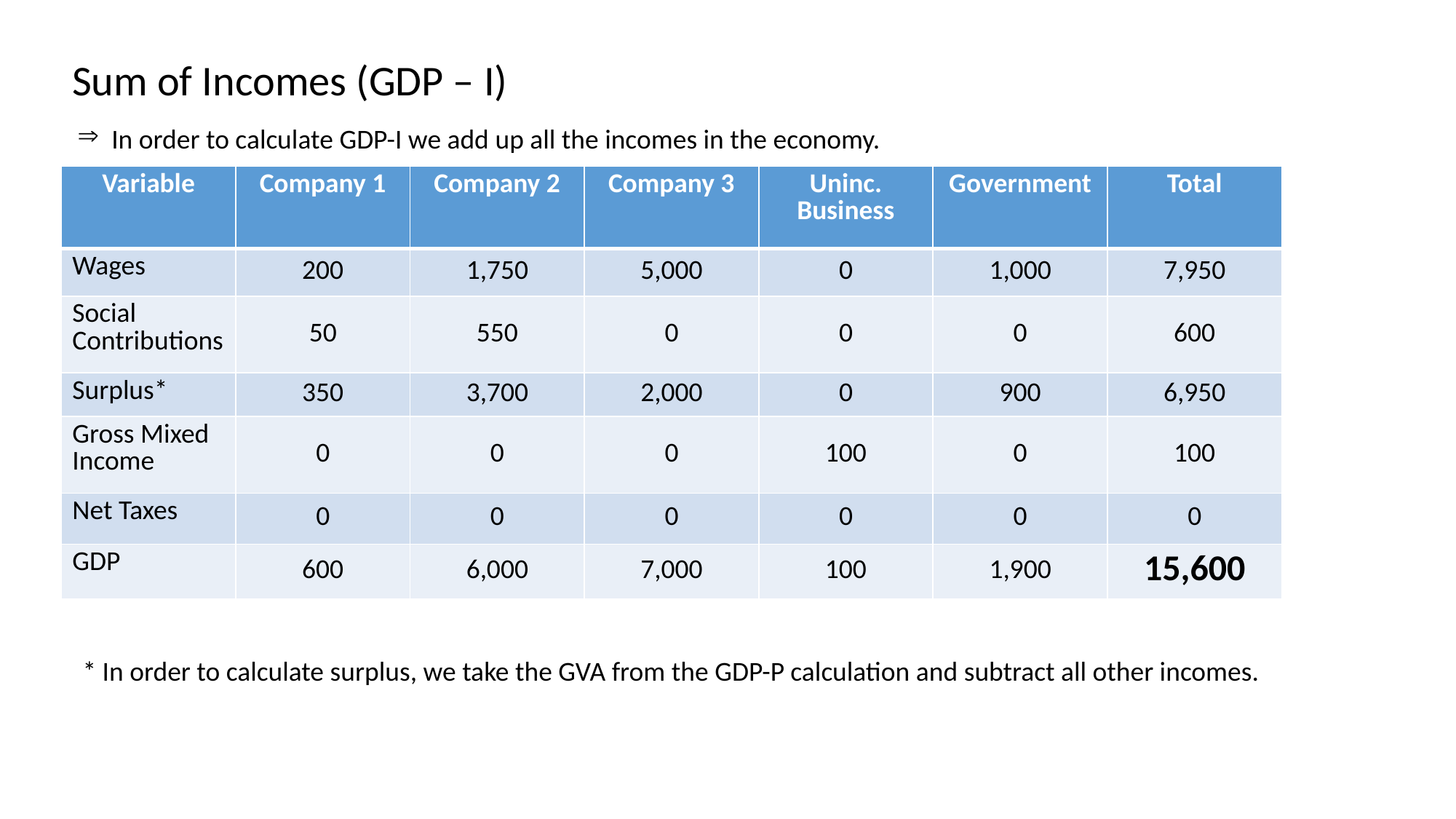

Sum of Incomes (GDP – I)

In order to calculate GDP-I we add up all the incomes in the economy.

| Variable | Company 1 | Company 2 | Company 3 | Uninc. Business | Government | Total |
| --- | --- | --- | --- | --- | --- | --- |
| Wages | 200 | 1,750 | 5,000 | 0 | 1,000 | 7,950 |
| Social Contributions | 50 | 550 | 0 | 0 | 0 | 600 |
| Surplus\* | 350 | 3,700 | 2,000 | 0 | 900 | 6,950 |
| Gross Mixed Income | 0 | 0 | 0 | 100 | 0 | 100 |
| Net Taxes | 0 | 0 | 0 | 0 | 0 | 0 |
| GDP | 600 | 6,000 | 7,000 | 100 | 1,900 | 15,600 |
* In order to calculate surplus, we take the GVA from the GDP-P calculation and subtract all other incomes.